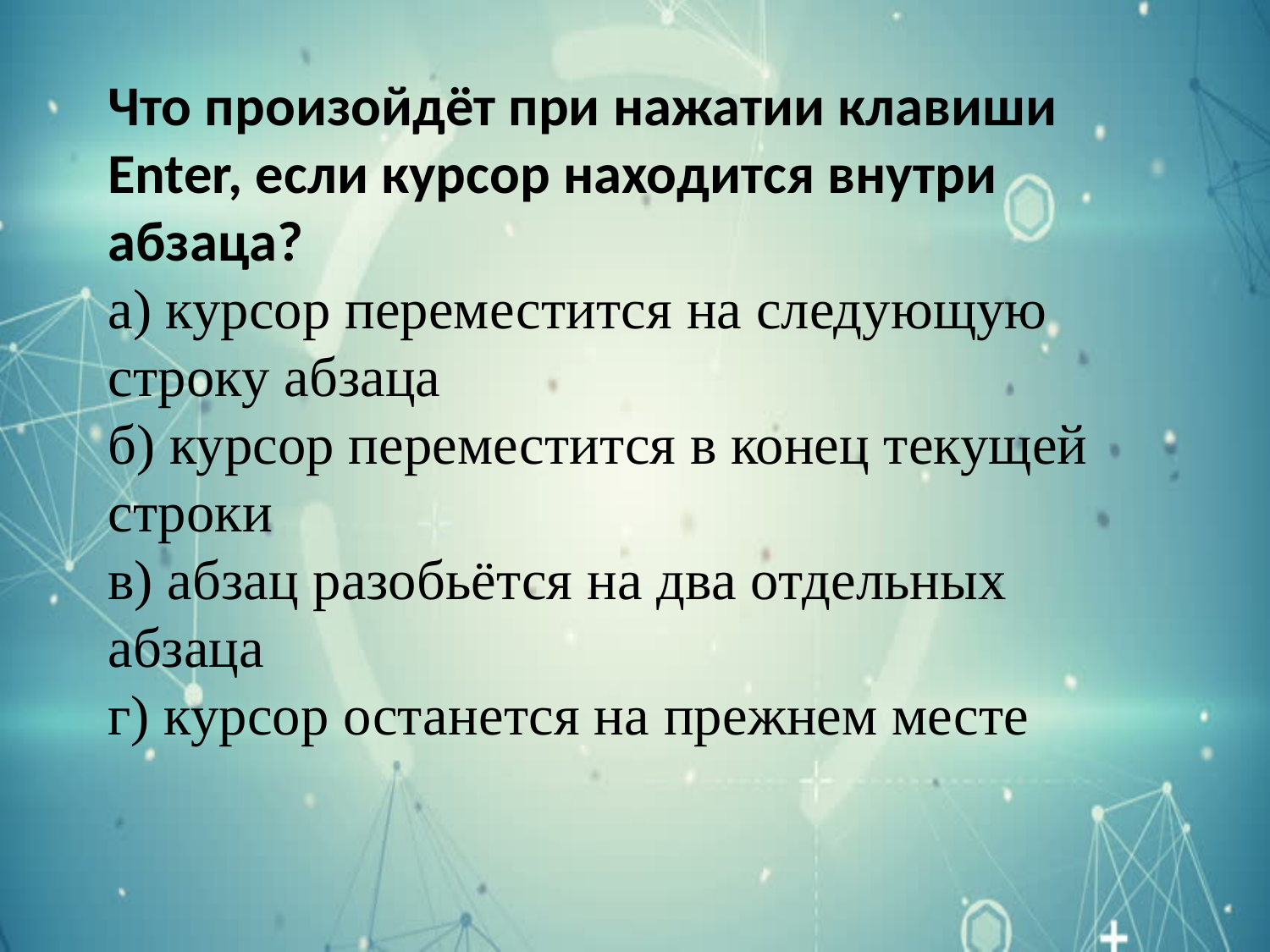

Что произойдёт при нажатии клавиши Enter, если курсор находится внутри абзаца?
а) курсор переместится на следующую строку абзаца
б) курсор переместится в конец текущей строки
в) абзац разобьётся на два отдельных абзаца
г) курсор останется на прежнем месте